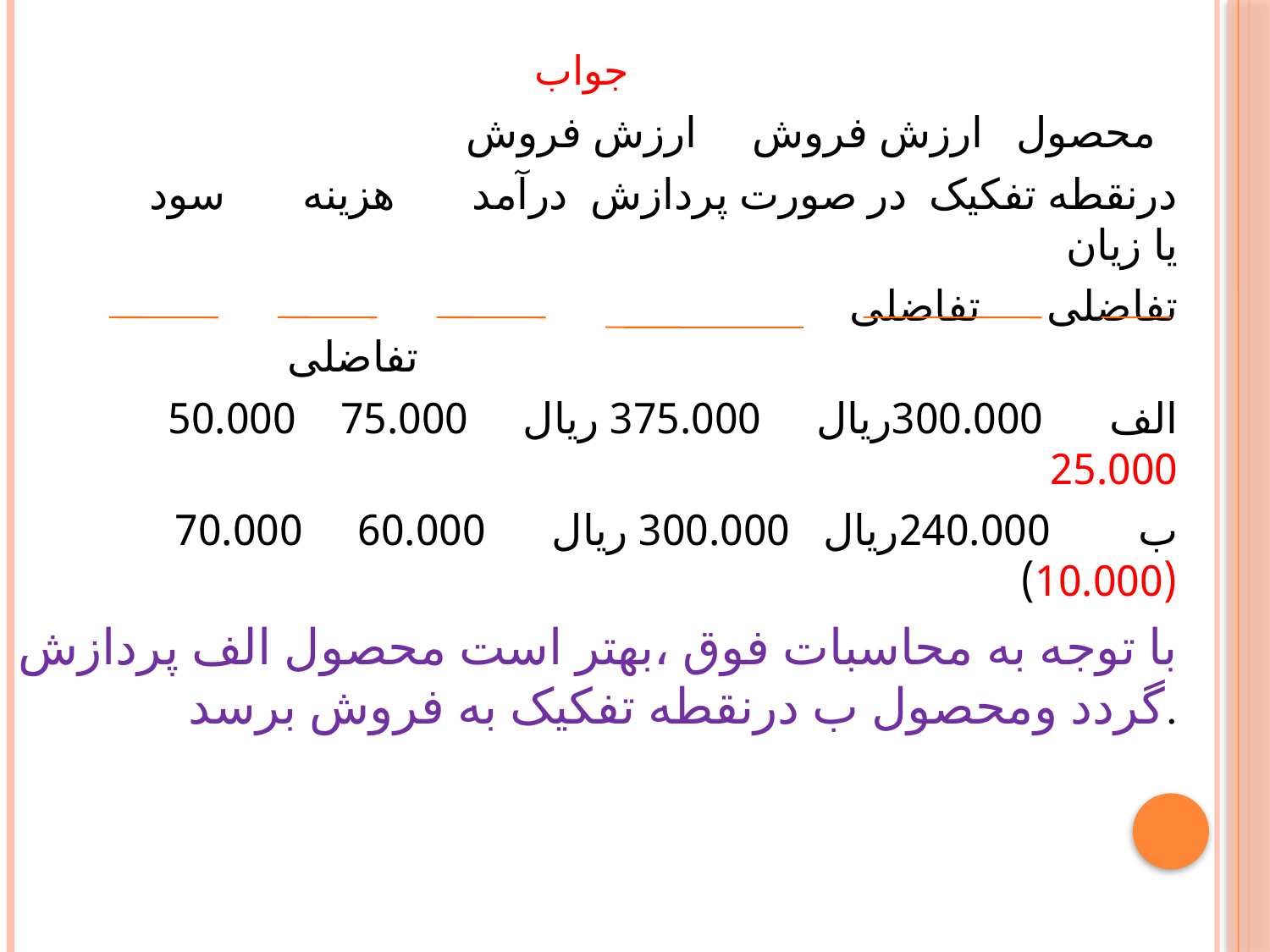

# جواب
محصول   ارزش فروش     ارزش فروش
            درنقطه تفکیک  در صورت پردازش  درآمد       هزینه       سود یا زیان
                                                            تفاضلی      تفاضلی      تفاضلی
الف      300.000ریال     375.000 ریال     75.000    50.000      25.000
ب        240.000ریال   300.000 ریال      60.000     70.000    (10.000)
با توجه به محاسبات فوق ،بهتر است محصول الف پردازش گردد ومحصول ب درنقطه تفکیک به فروش برسد.